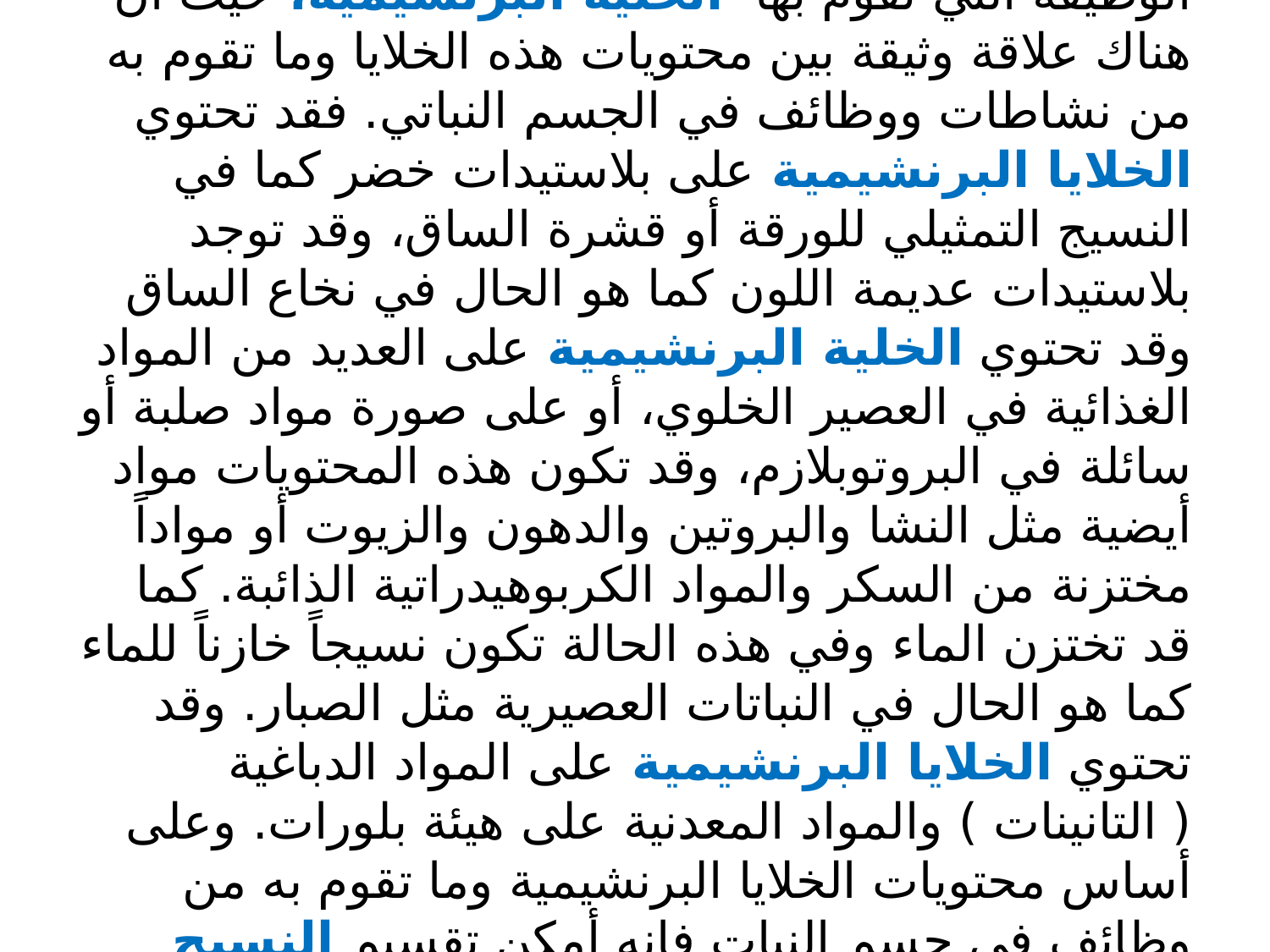

محتويات الخلايا البرنشيمية:
تختلف محتويات الخلايا البرنشيمية حسب نوع الوظيفة التي تقوم بها  الخلية البرنشيمية، حيث أن هناك علاقة وثيقة بين محتويات هذه الخلايا وما تقوم به من نشاطات ووظائف في الجسم النباتي. فقد تحتوي الخلايا البرنشيمية على بلاستيدات خضر كما في النسيج التمثيلي للورقة أو قشرة الساق، وقد توجد بلاستيدات عديمة اللون كما هو الحال في نخاع الساق وقد تحتوي الخلية البرنشيمية على العديد من المواد الغذائية في العصير الخلوي، أو على صورة مواد صلبة أو سائلة في البروتوبلازم، وقد تكون هذه المحتويات مواد أيضية مثل النشا والبروتين والدهون والزيوت أو مواداً مختزنة من السكر والمواد الكربوهيدراتية الذائبة. كما قد تختزن الماء وفي هذه الحالة تكون نسيجاً خازناً للماء كما هو الحال في النباتات العصيرية مثل الصبار. وقد تحتوي الخلايا البرنشيمية على المواد الدباغية ( التانينات ) والمواد المعدنية على هيئة بلورات. وعلى أساس محتويات الخلايا البرنشيمية وما تقوم به من وظائف في جسم النبات فإنه أمكن تقسيم النسيج البرنشيمي إلى عدة أنماط منها: